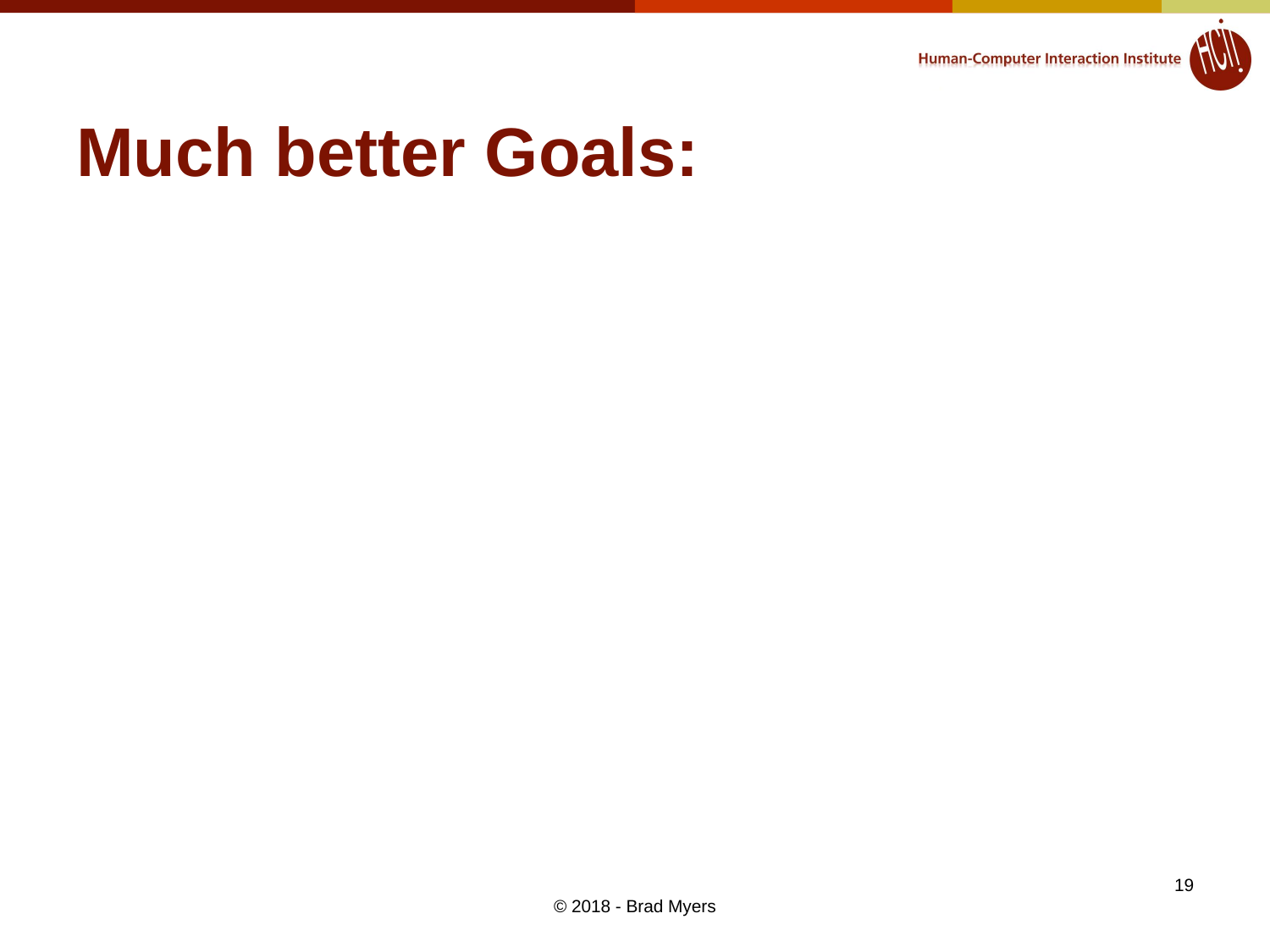

# Much better Goals:
19
© 2018 - Brad Myers